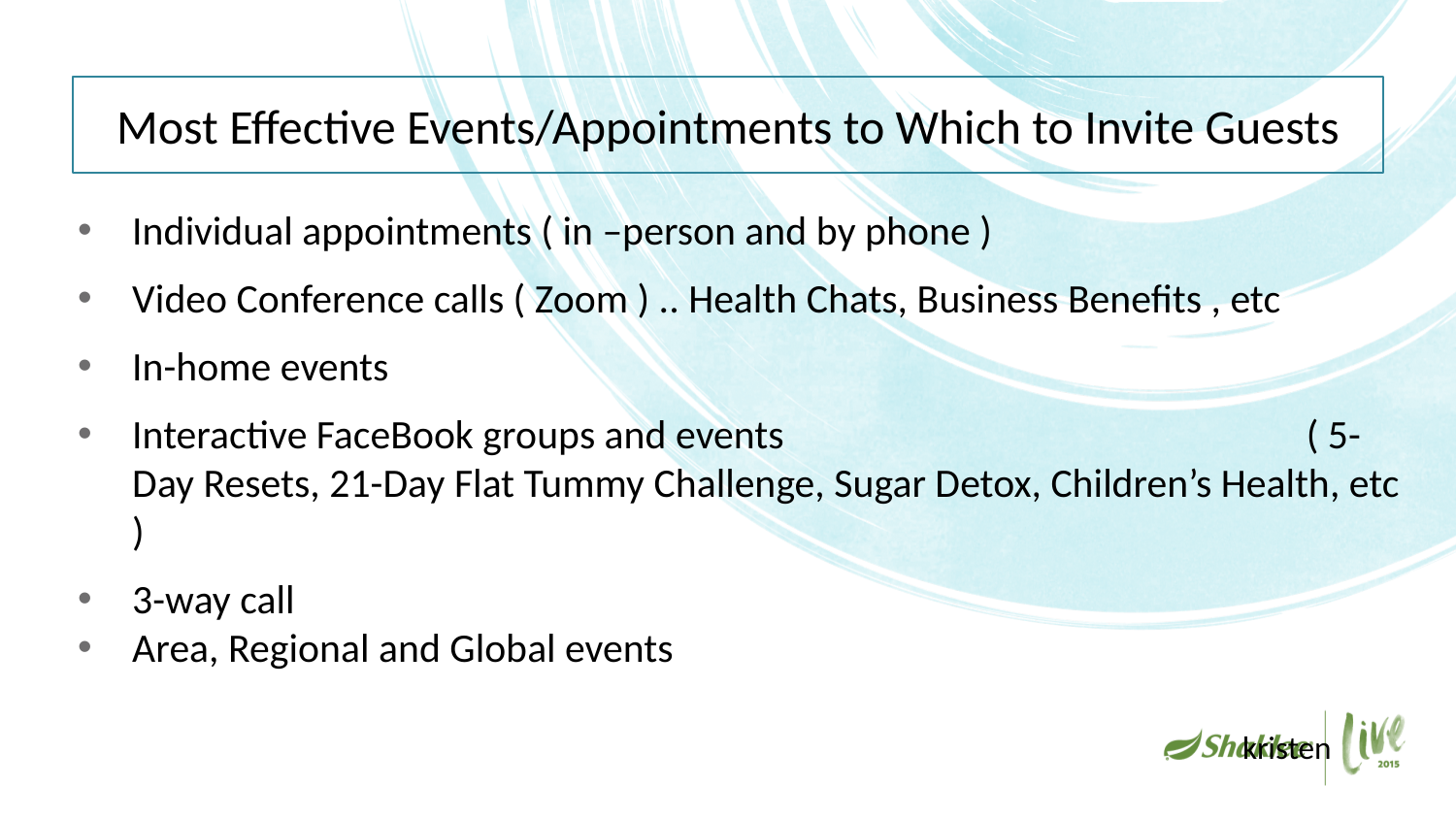

# Most Effective Events/Appointments to Which to Invite Guests
Individual appointments ( in –person and by phone )

Video Conference calls ( Zoom ) .. Health Chats, Business Benefits , etc

In-home events

Interactive FaceBook groups and events				 ( 5-Day Resets, 21-Day Flat Tummy Challenge, Sugar Detox, Children’s Health, etc )

3-way call
Area, Regional and Global events

								kristen